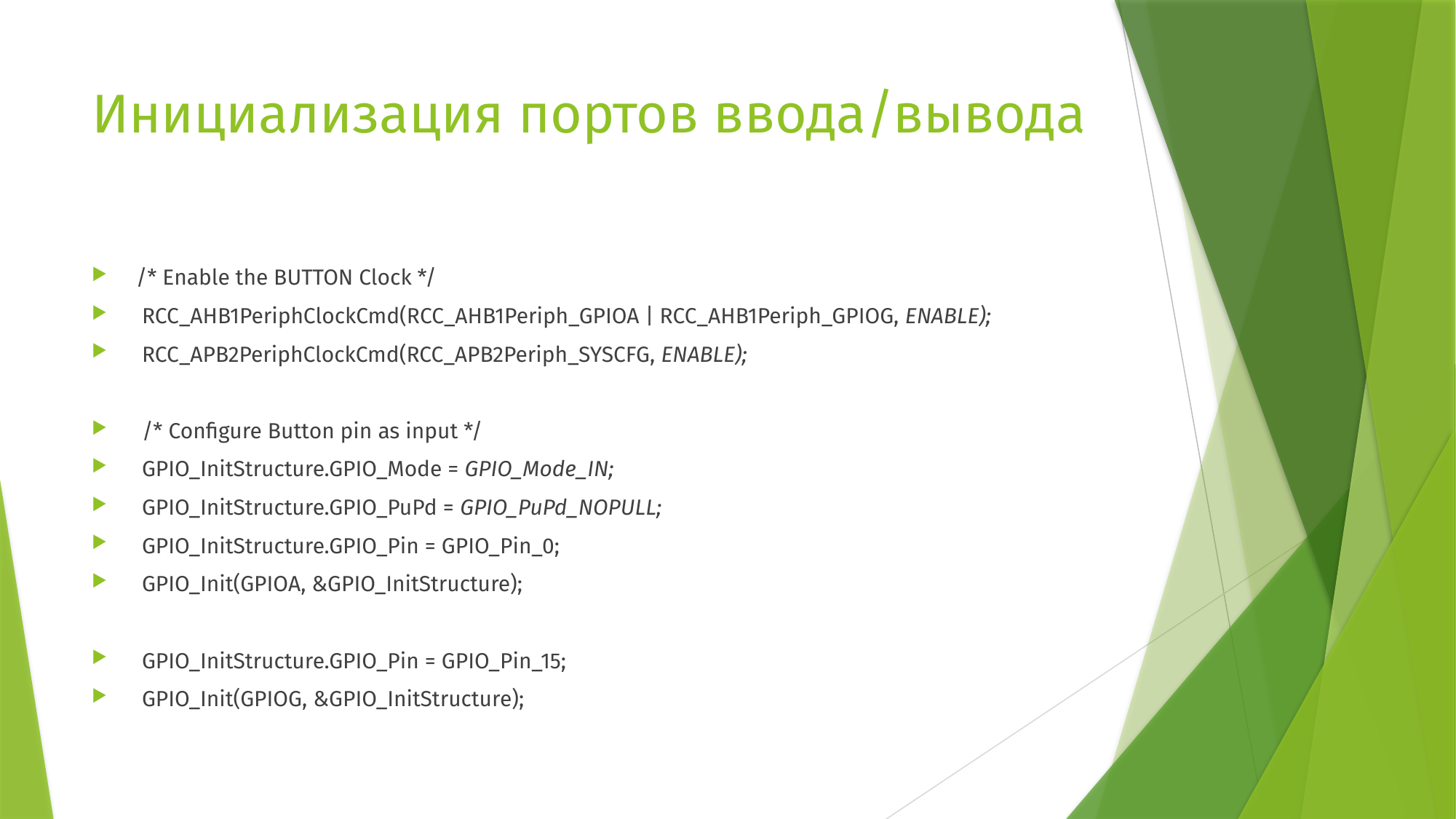

# Инициализация портов ввода/вывода
 /* Enable the BUTTON Clock */
  RCC_AHB1PeriphClockCmd(RCC_AHB1Periph_GPIOA | RCC_AHB1Periph_GPIOG, ENABLE);
  RCC_APB2PeriphClockCmd(RCC_APB2Periph_SYSCFG, ENABLE);

  /* Configure Button pin as input */
  GPIO_InitStructure.GPIO_Mode = GPIO_Mode_IN;
  GPIO_InitStructure.GPIO_PuPd = GPIO_PuPd_NOPULL;
  GPIO_InitStructure.GPIO_Pin = GPIO_Pin_0;
  GPIO_Init(GPIOA, &GPIO_InitStructure);

  GPIO_InitStructure.GPIO_Pin = GPIO_Pin_15;
  GPIO_Init(GPIOG, &GPIO_InitStructure);